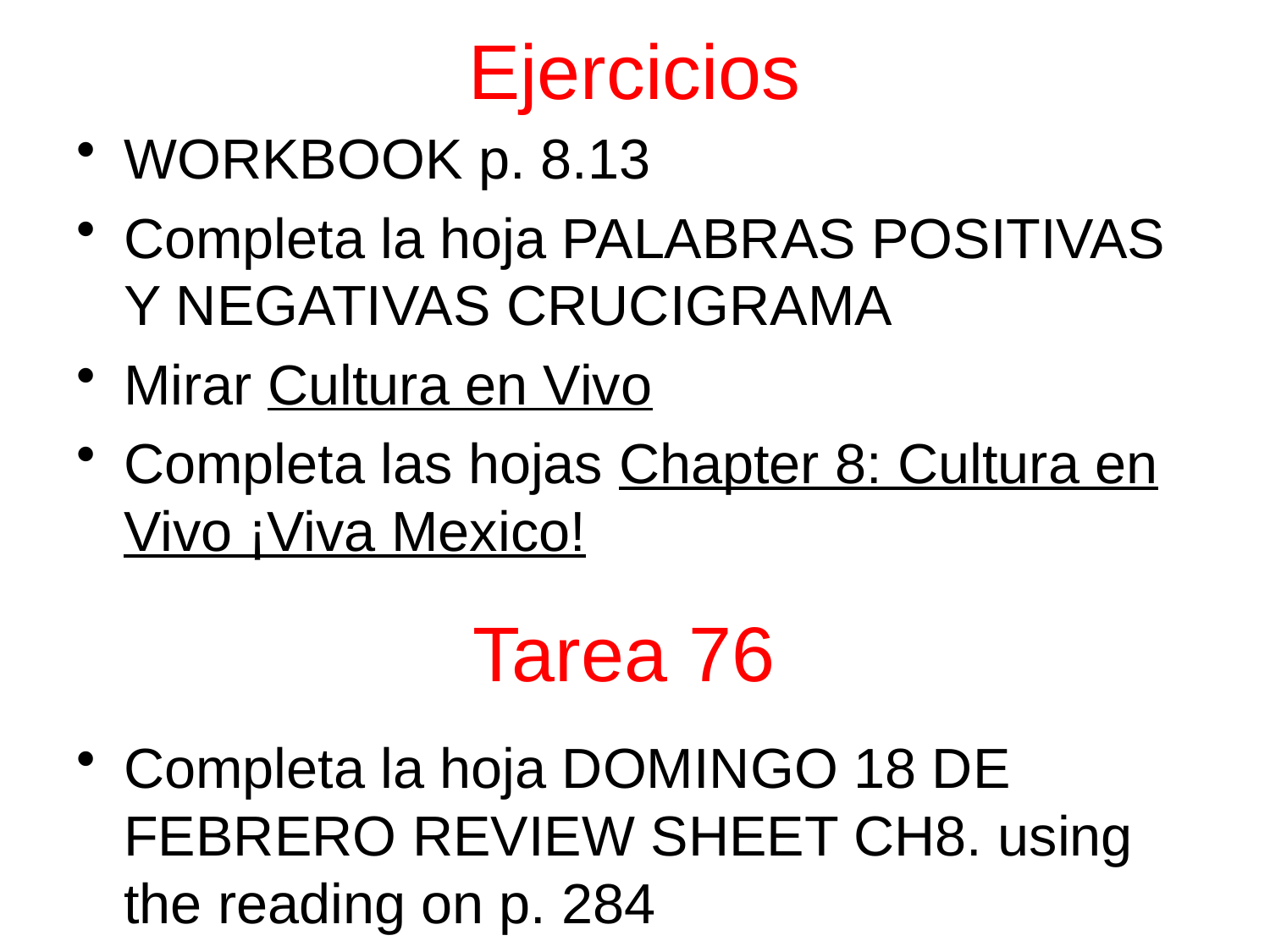

# Ejercicios
WORKBOOK p. 8.13
Completa la hoja PALABRAS POSITIVAS Y NEGATIVAS CRUCIGRAMA
Mirar Cultura en Vivo
Completa las hojas Chapter 8: Cultura en Vivo ¡Viva Mexico!

Completa la hoja DOMINGO 18 DE FEBRERO REVIEW SHEET CH8. using the reading on p. 284
Tarea 76